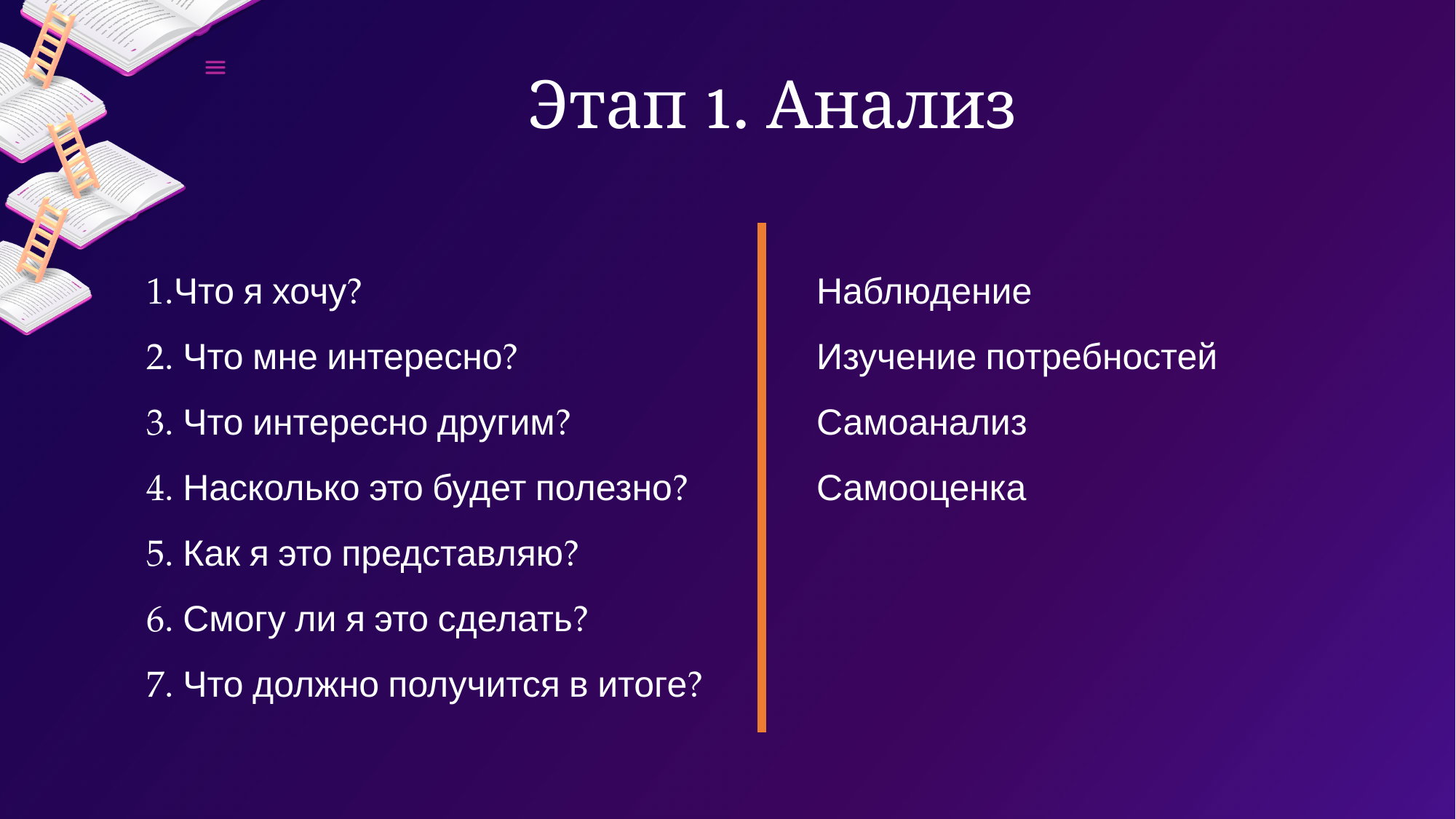

# Этап 1. Анализ
1.Что я хочу?
2. Что мне интересно?
3. Что интересно другим?
4. Насколько это будет полезно?
5. Как я это представляю?
6. Смогу ли я это сделать?
7. Что должно получится в итоге?
Наблюдение
Изучение потребностей
Самоанализ
Самооценка